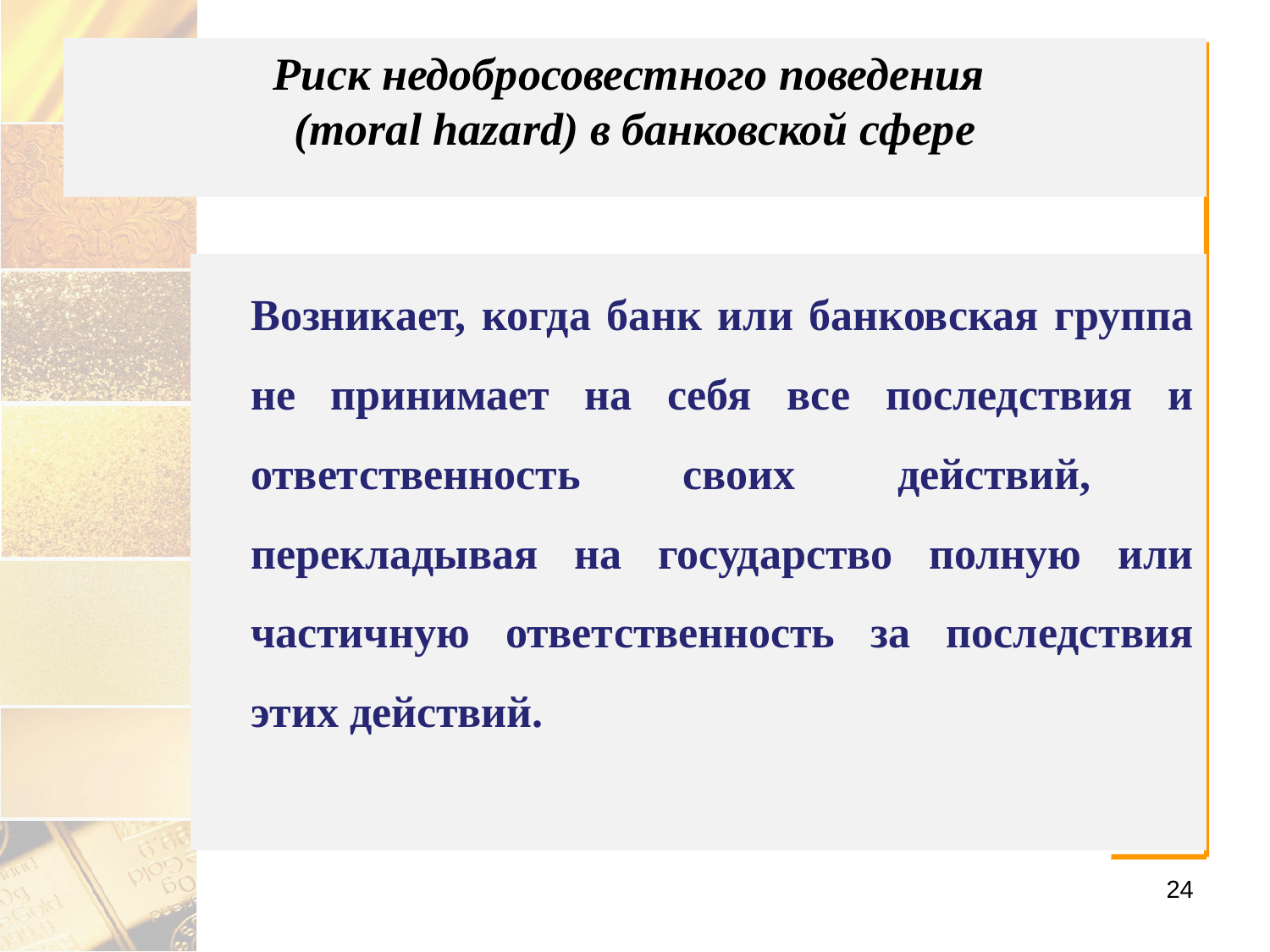

# Риск недобросовестного поведения (moral hazard) в банковской сфере
	Возникает, когда банк или банковская группа не принимает на себя все последствия и ответственность своих действий,  перекладывая на государство полную или частичную ответственность за последствия этих действий.
24